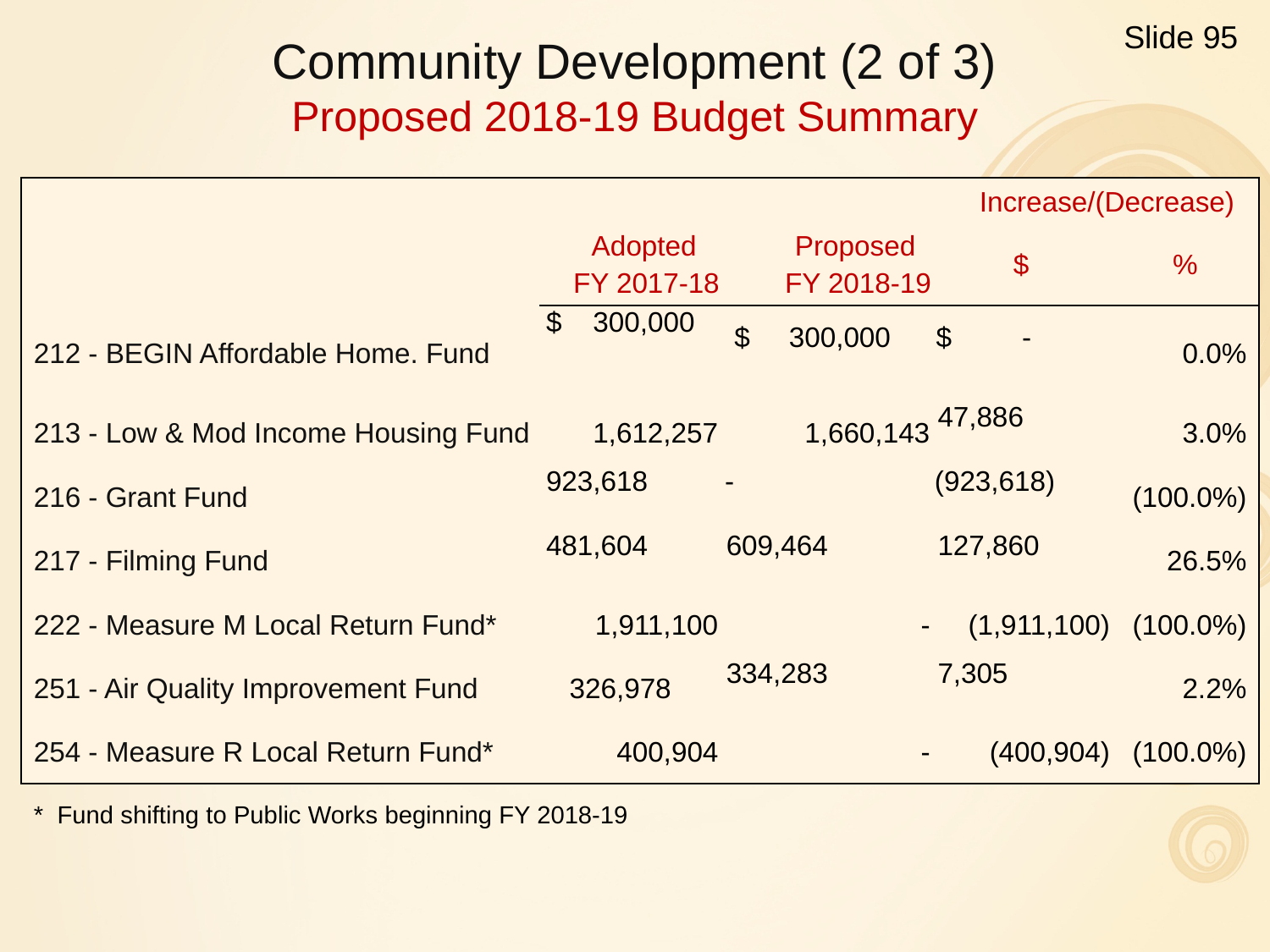

Slide 95
# Community Development (2 of 3) Proposed 2018-19 Budget Summary
|  | Adopted FY 2017-18 | Proposed FY 2018-19 | Increase/(Decrease) |  |
| --- | --- | --- | --- | --- |
|  |  |  | $ | % |
| 212 - BEGIN Affordable Home. Fund | $ 300,000 | $ 300,000 | $ - | 0.0% |
| 213 - Low & Mod Income Housing Fund | 1,612,257 | 1,660,143 | 47,886 | 3.0% |
| 216 - Grant Fund | 923,618 | - | (923,618) | (100.0%) |
| 217 - Filming Fund | 481,604 | 609,464 | 127,860 | 26.5% |
| 222 - Measure M Local Return Fund\* | 1,911,100 | - | (1,911,100) | (100.0%) |
| 251 - Air Quality Improvement Fund | 326,978 | 334,283 | 7,305 | 2.2% |
| 254 - Measure R Local Return Fund\* | 400,904 | - | (400,904) | (100.0%) |
*  Fund shifting to Public Works beginning FY 2018-19